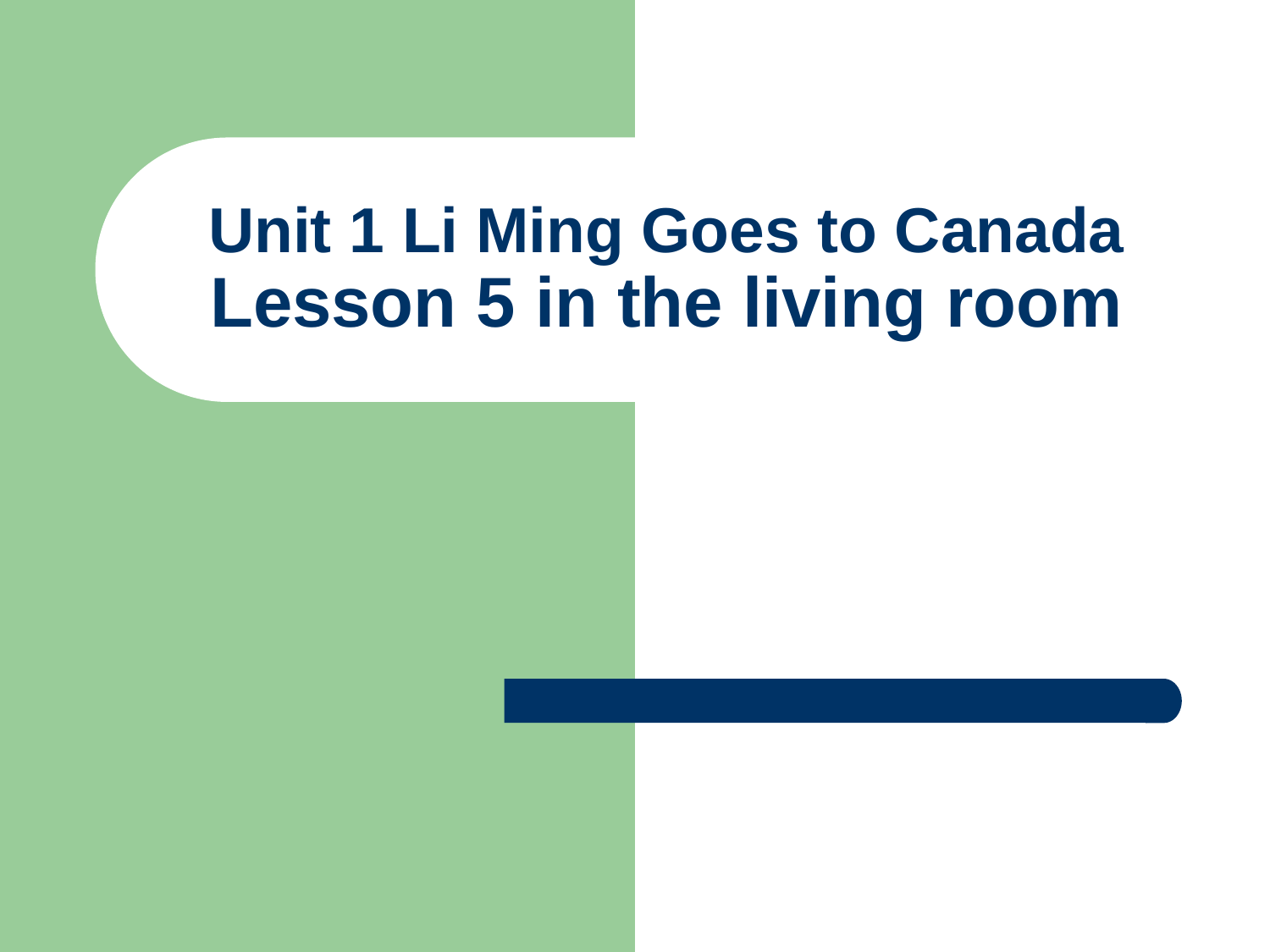

# Unit 1 Li Ming Goes to Canada Lesson 5 in the living room